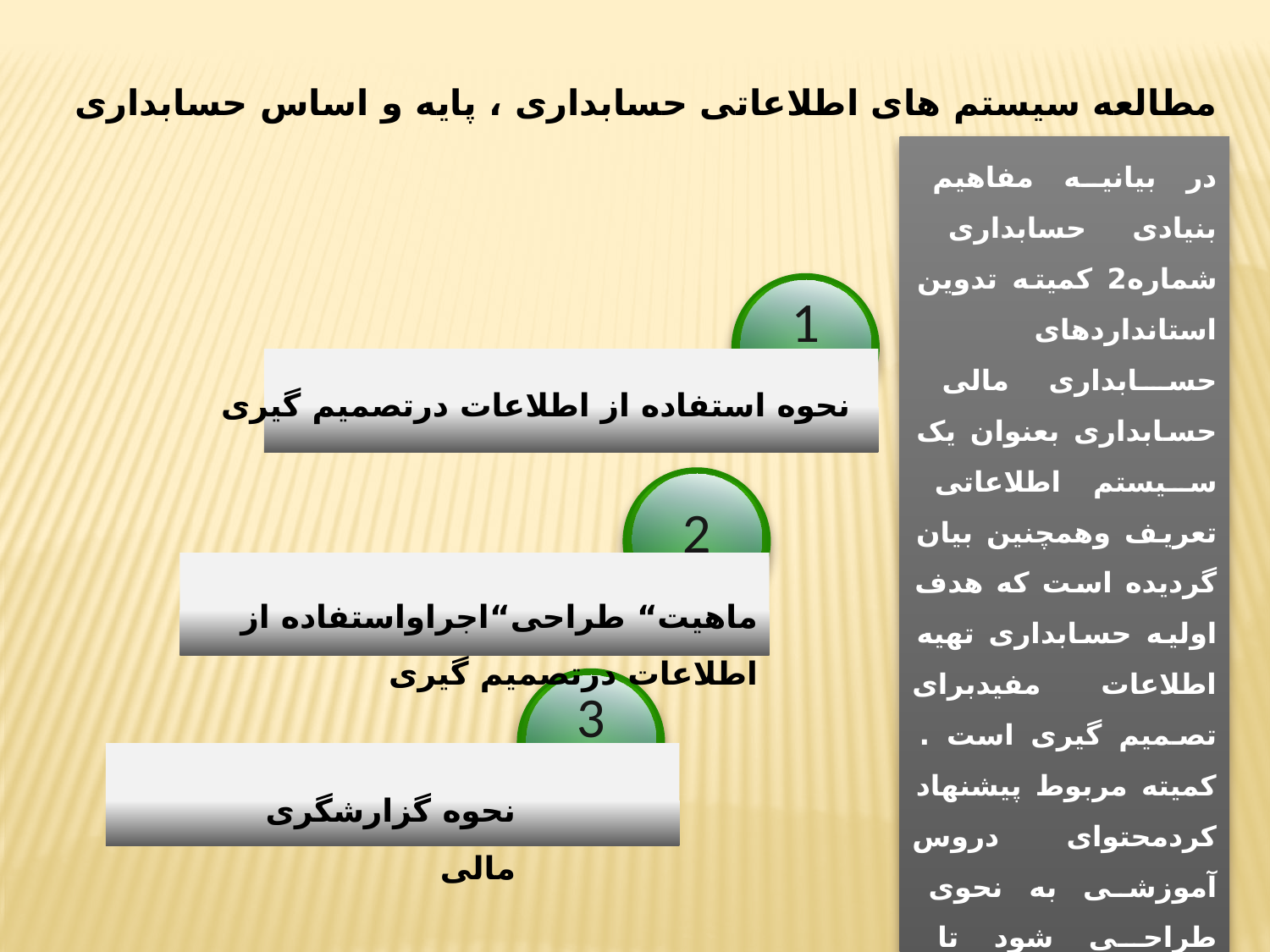

مطالعه سیستم های اطلاعاتی حسابداری ، پایه و اساس حسابداری
در بیانیه مفاهیم بنیادی حسابداری شماره2 کمیته تدوین استانداردهای حسابداری مالی حسابداری بعنوان یک سیستم اطلاعاتی تعریف وهمچنین بیان گردیده است که هدف اولیه حسابداری تهیه اطلاعات مفیدبرای تصمیم گیری است . کمیته مربوط پیشنهاد کردمحتوای دروس آموزشی به نحوی طراحی شود تا دانشجویان بتوانند سه مفهوم اساسی زیر رابه خوبی درک کنند.

1

نحوه استفاده از اطلاعات درتصمیم گیری

2

ماهیت“ طراحی“اجراواستفاده از اطلاعات درتصمیم گیری

3

نحوه گزارشگری مالی